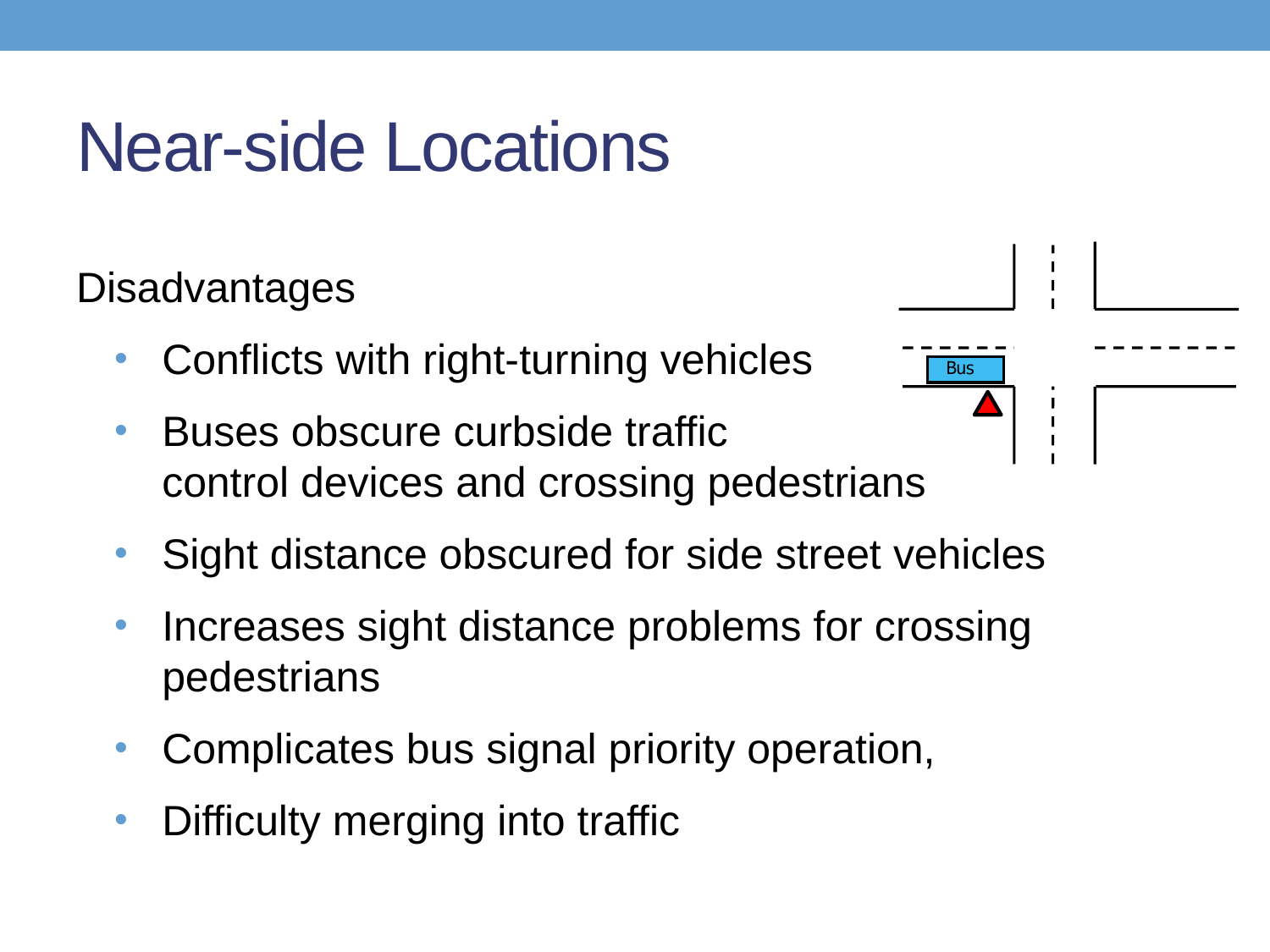

# Near-side Locations

Bus

Disadvantages
Conflicts with right-turning vehicles
Buses obscure curbside traffic
control devices and crossing pedestrians
Sight distance obscured for side street vehicles
Increases sight distance problems for crossing pedestrians
Complicates bus signal priority operation,
Difficulty merging into traffic